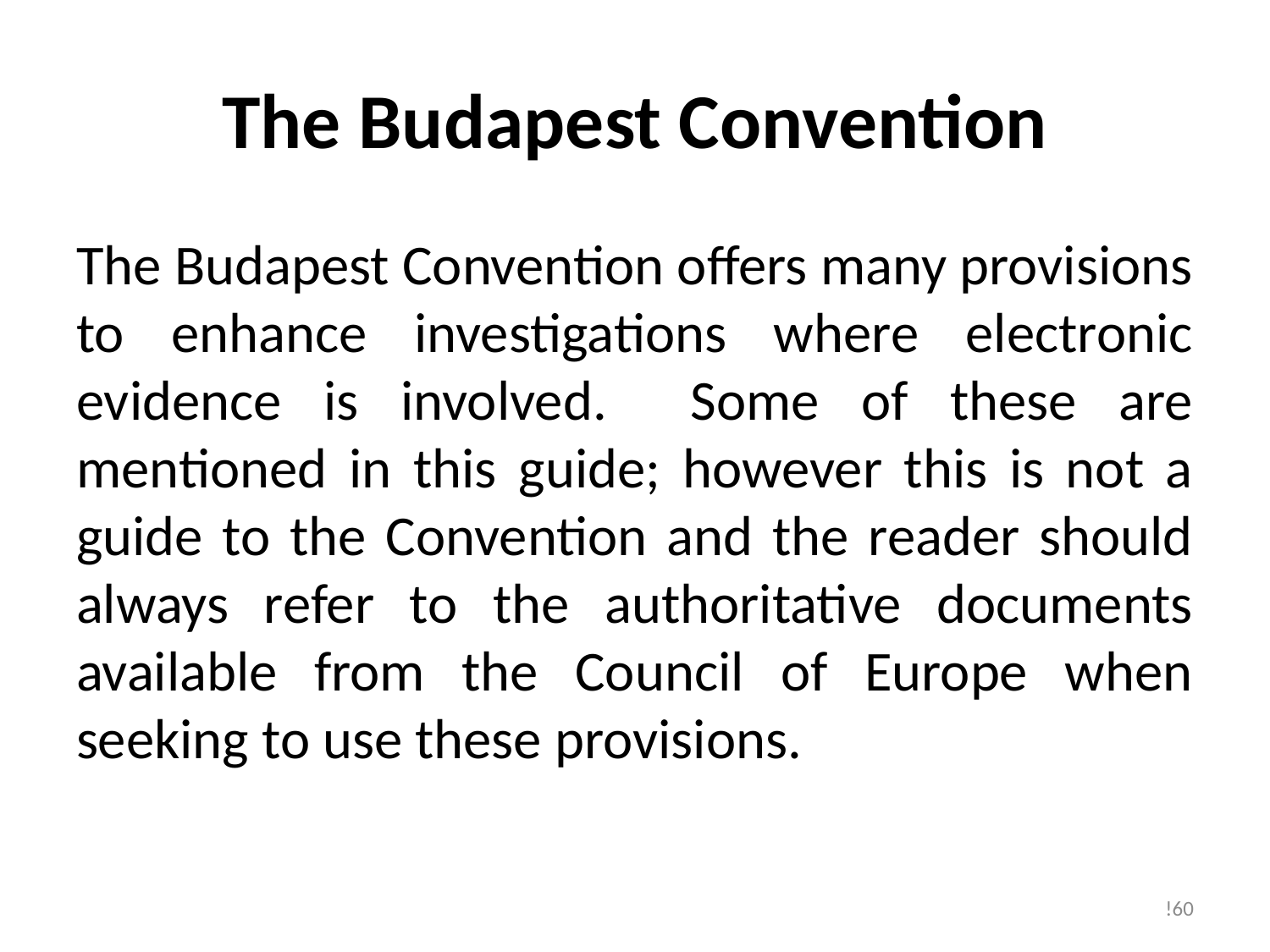

# The Budapest Convention
The Budapest Convention offers many provisions to enhance investigations where electronic evidence is involved.  Some of these are mentioned in this guide; however this is not a guide to the Convention and the reader should always refer to the authoritative documents available from the Council of Europe when seeking to use these provisions.

!60